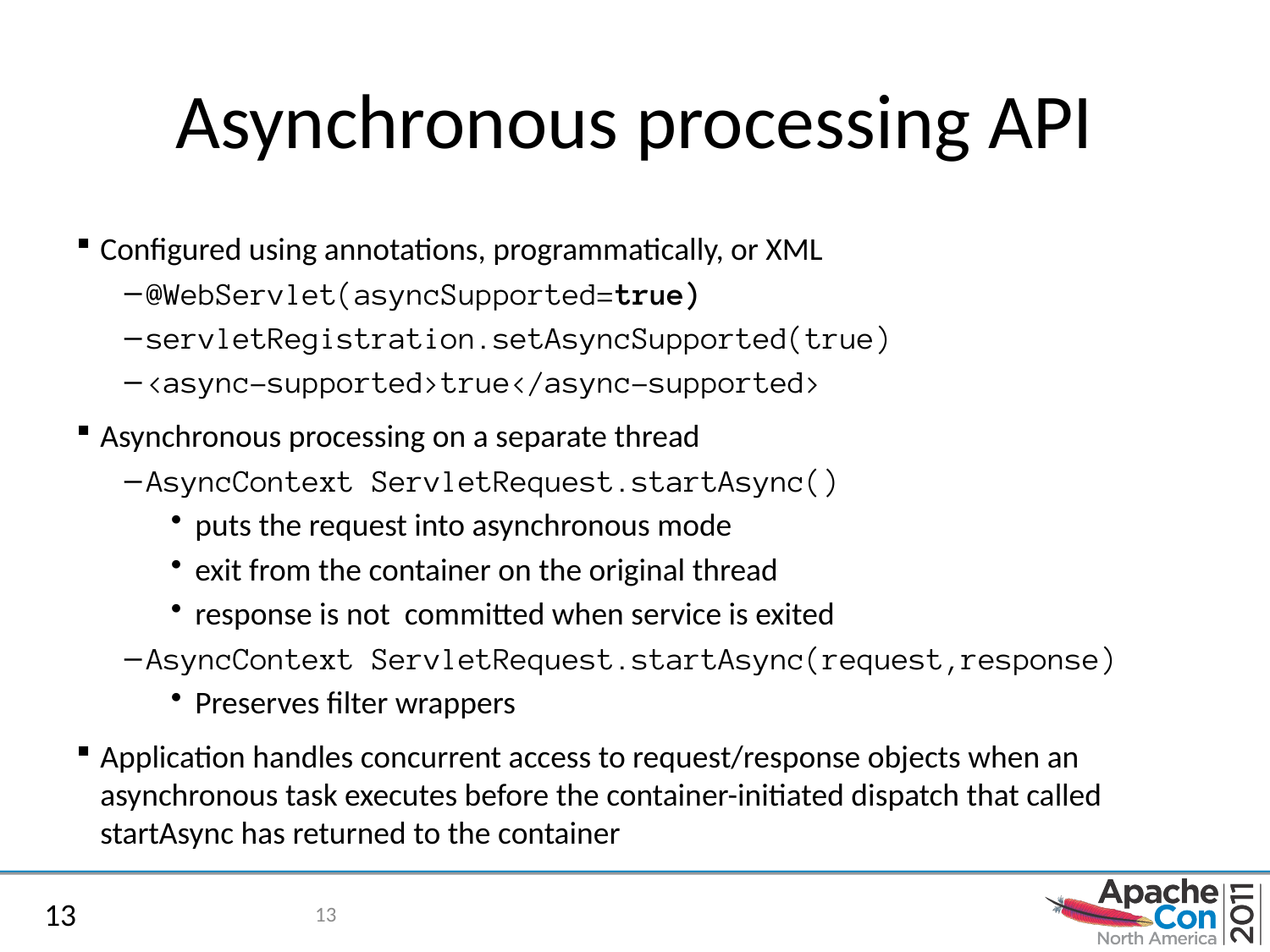

# Asynchronous processing API
Configured using annotations, programmatically, or XML
@WebServlet(asyncSupported=true)
servletRegistration.setAsyncSupported(true)
<async-supported>true</async-supported>
Asynchronous processing on a separate thread
AsyncContext ServletRequest.startAsync()
puts the request into asynchronous mode
exit from the container on the original thread
response is not  committed when service is exited
AsyncContext ServletRequest.startAsync(request,response)
Preserves filter wrappers
Application handles concurrent access to request/response objects when an asynchronous task executes before the container-initiated dispatch that called startAsync has returned to the container
13